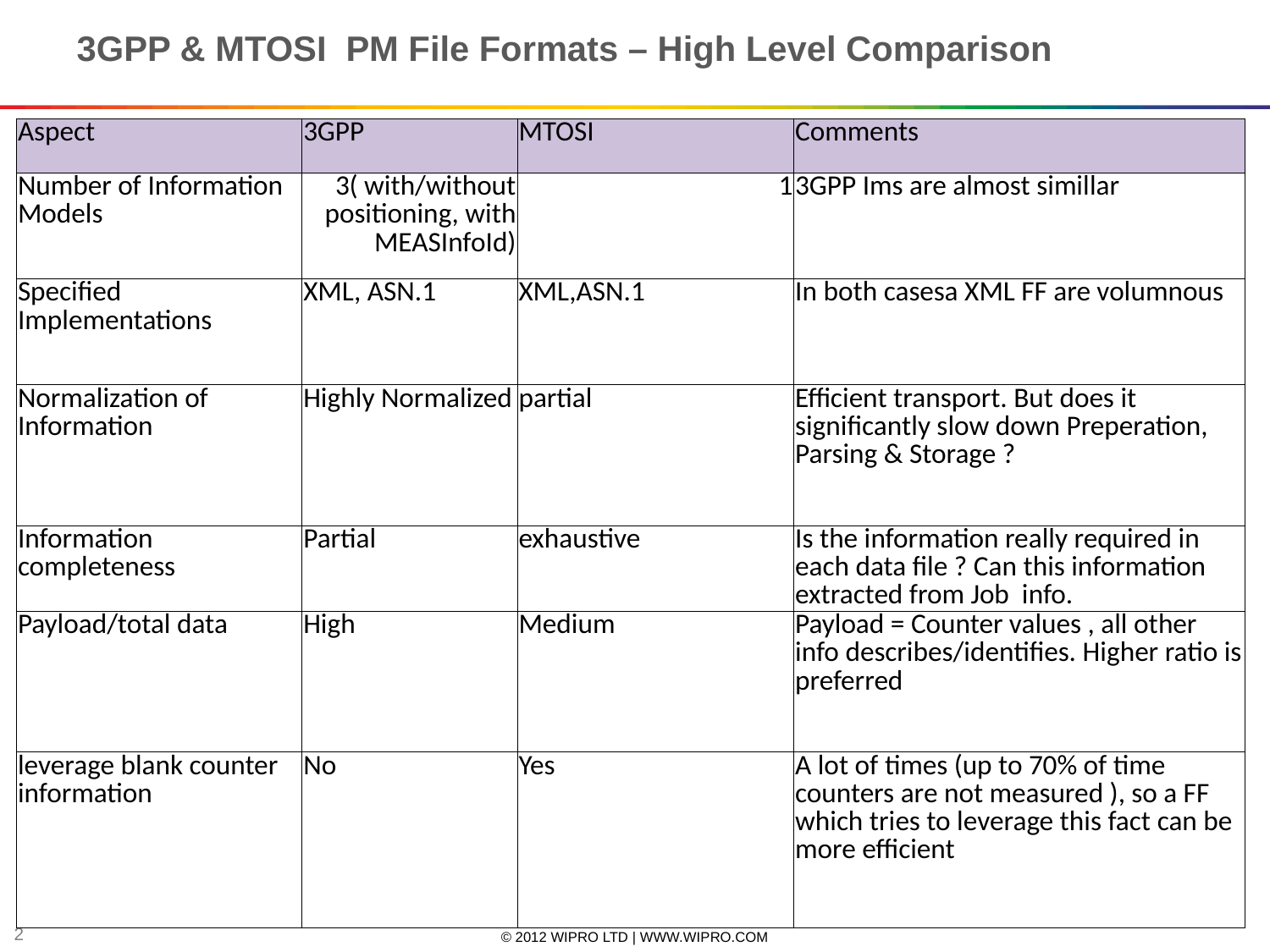

3GPP & MTOSI  PM File Formats – High Level Comparison
| Aspect | 3GPP | MTOSI | Comments |
| --- | --- | --- | --- |
| Number of Information Models | 3( with/without positioning, with MEASInfoId) | 1 | 3GPP Ims are almost simillar |
| Specified Implementations | XML, ASN.1 | XML,ASN.1 | In both casesa XML FF are volumnous |
| Normalization of Information | Highly Normalized | partial | Efficient transport. But does it significantly slow down Preperation, Parsing & Storage ? |
| Information completeness | Partial | exhaustive | Is the information really required in each data file ? Can this information extracted from Job info. |
| Payload/total data | High | Medium | Payload = Counter values , all other info describes/identifies. Higher ratio is preferred |
| leverage blank counter information | No | Yes | A lot of times (up to 70% of time counters are not measured ), so a FF which tries to leverage this fact can be more efficient |